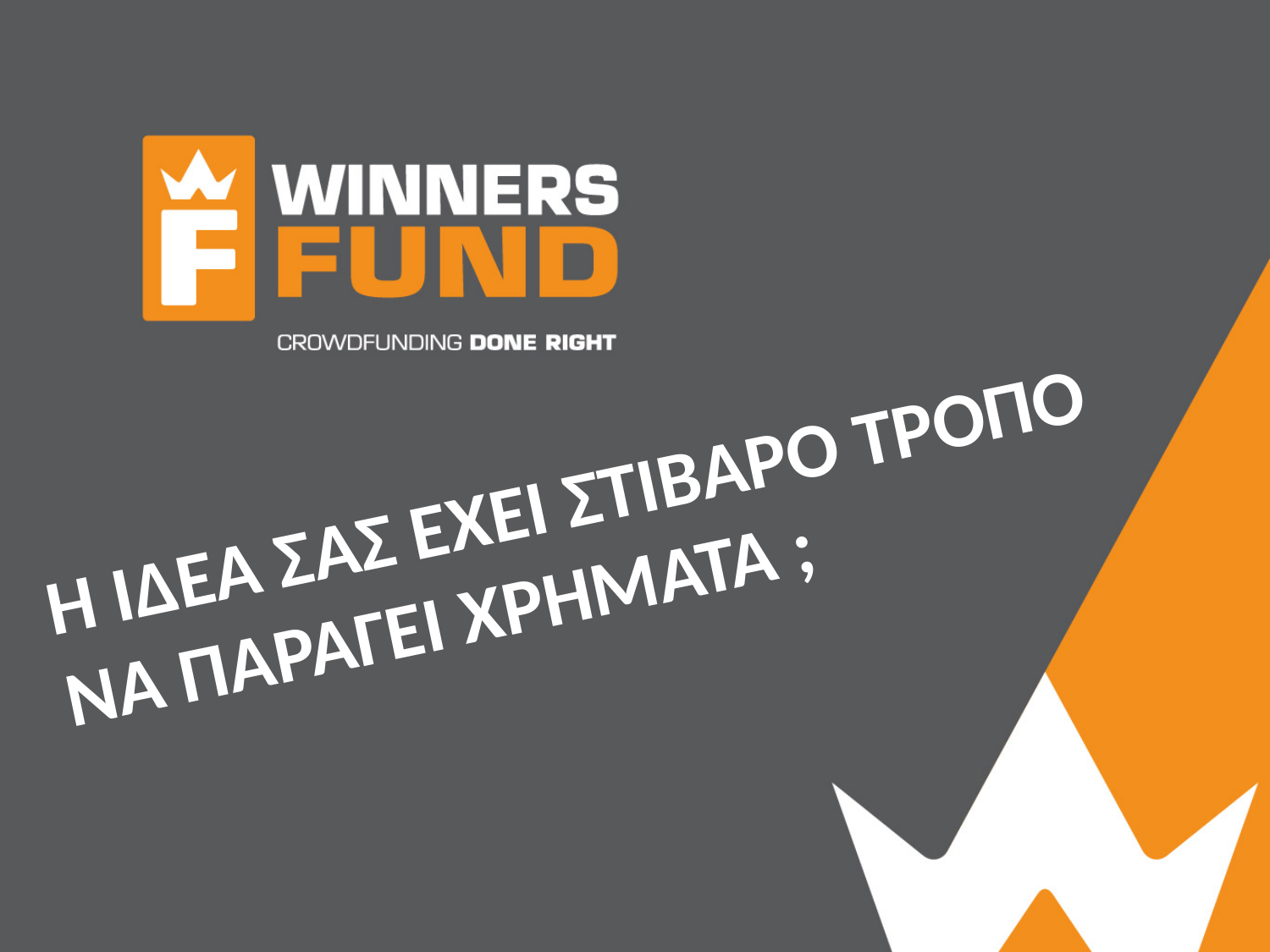

Η ΙΔΕΑ ΣΑΣ ΕΧΕΙ ΣΤΙΒΑΡΟ ΤΡΟΠΟ
ΝΑ ΠΑΡΑΓΕΙ ΧΡΗΜΑΤΑ ;